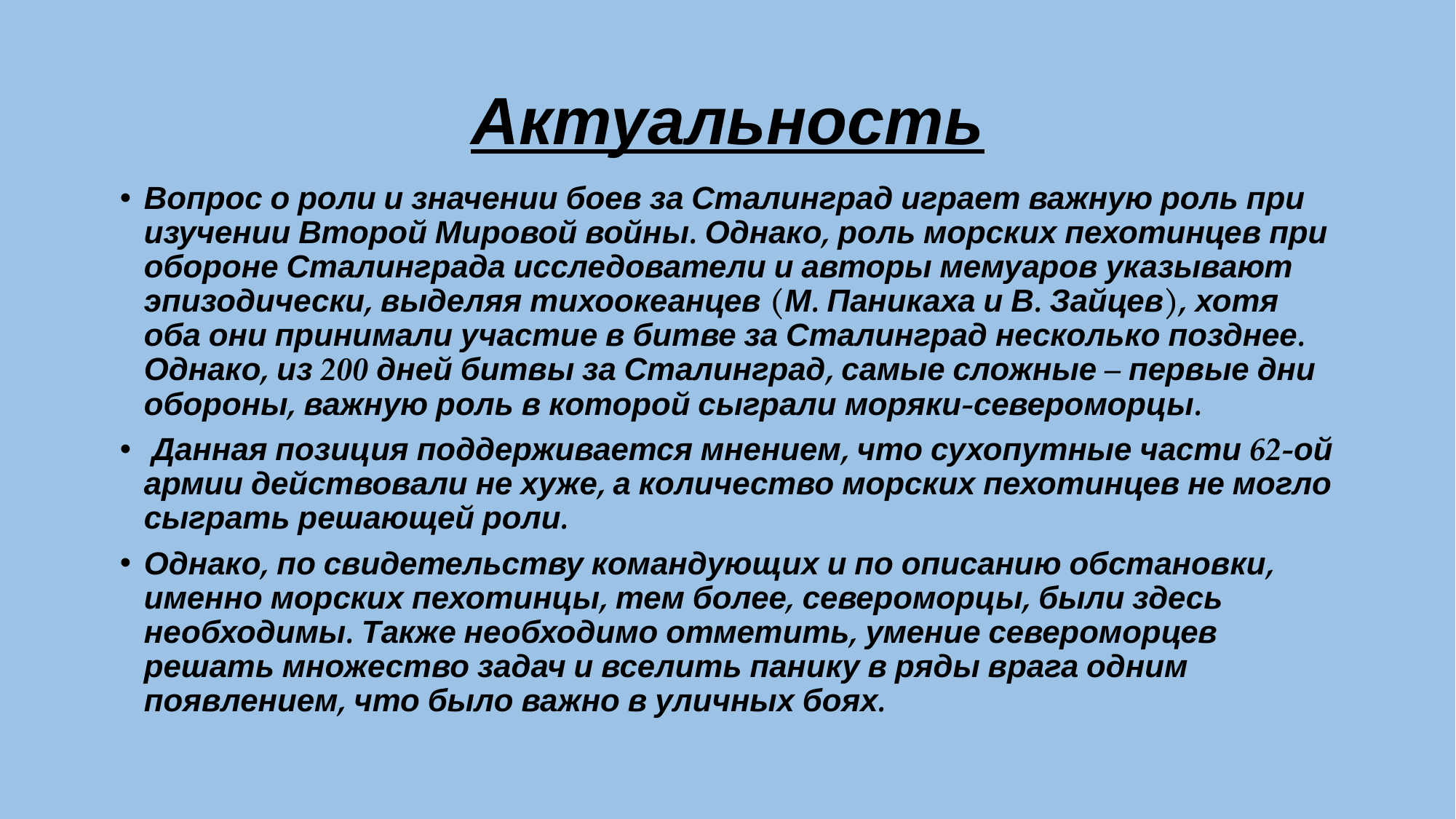

# Актуальность
Вопрос о роли и значении боев за Сталинград играет важную роль при изучении Второй Мировой войны. Однако, роль морских пехотинцев при обороне Сталинграда исследователи и авторы мемуаров указывают эпизодически, выделяя тихоокеанцев (М. Паникаха и В. Зайцев), хотя оба они принимали участие в битве за Сталинград несколько позднее. Однако, из 200 дней битвы за Сталинград, самые сложные – первые дни обороны, важную роль в которой сыграли моряки-североморцы.
 Данная позиция поддерживается мнением, что сухопутные части 62-ой армии действовали не хуже, а количество морских пехотинцев не могло сыграть решающей роли.
Однако, по свидетельству командующих и по описанию обстановки, именно морских пехотинцы, тем более, североморцы, были здесь необходимы. Также необходимо отметить, умение североморцев решать множество задач и вселить панику в ряды врага одним появлением, что было важно в уличных боях.